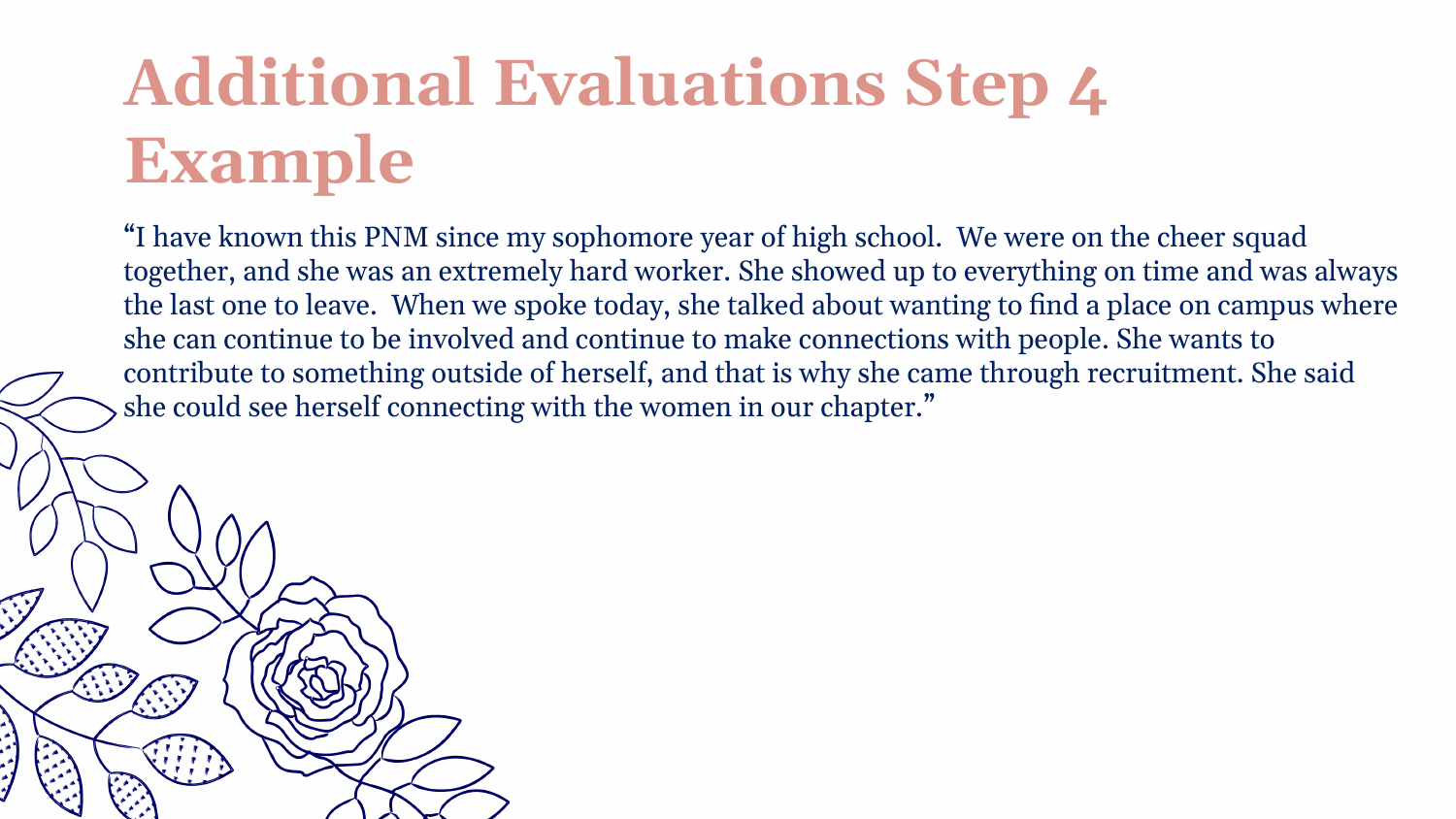

Additional Evaluations Step 4 Example
“I have known this PNM since my sophomore year of high school.  We were on the cheer squad together, and she was an extremely hard worker. She showed up to everything on time and was always the last one to leave.  When we spoke today, she talked about wanting to find a place on campus where she can continue to be involved and continue to make connections with people. She wants to contribute to something outside of herself, and that is why she came through recruitment. She said she could see herself connecting with the women in our chapter.”